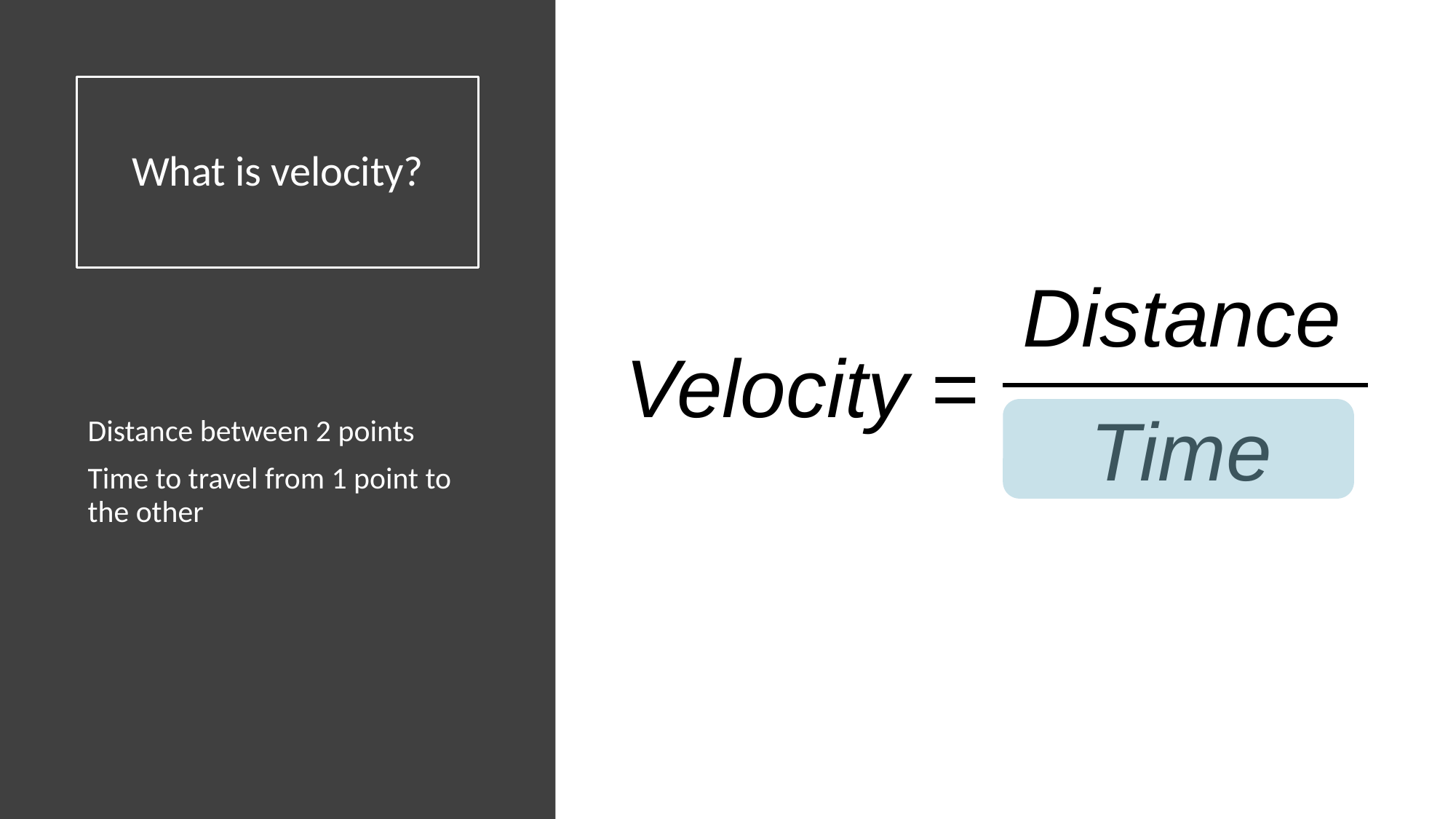

# What is velocity?
Distance
Velocity
=
Time

Distance between 2 points
Time to travel from 1 point to the other